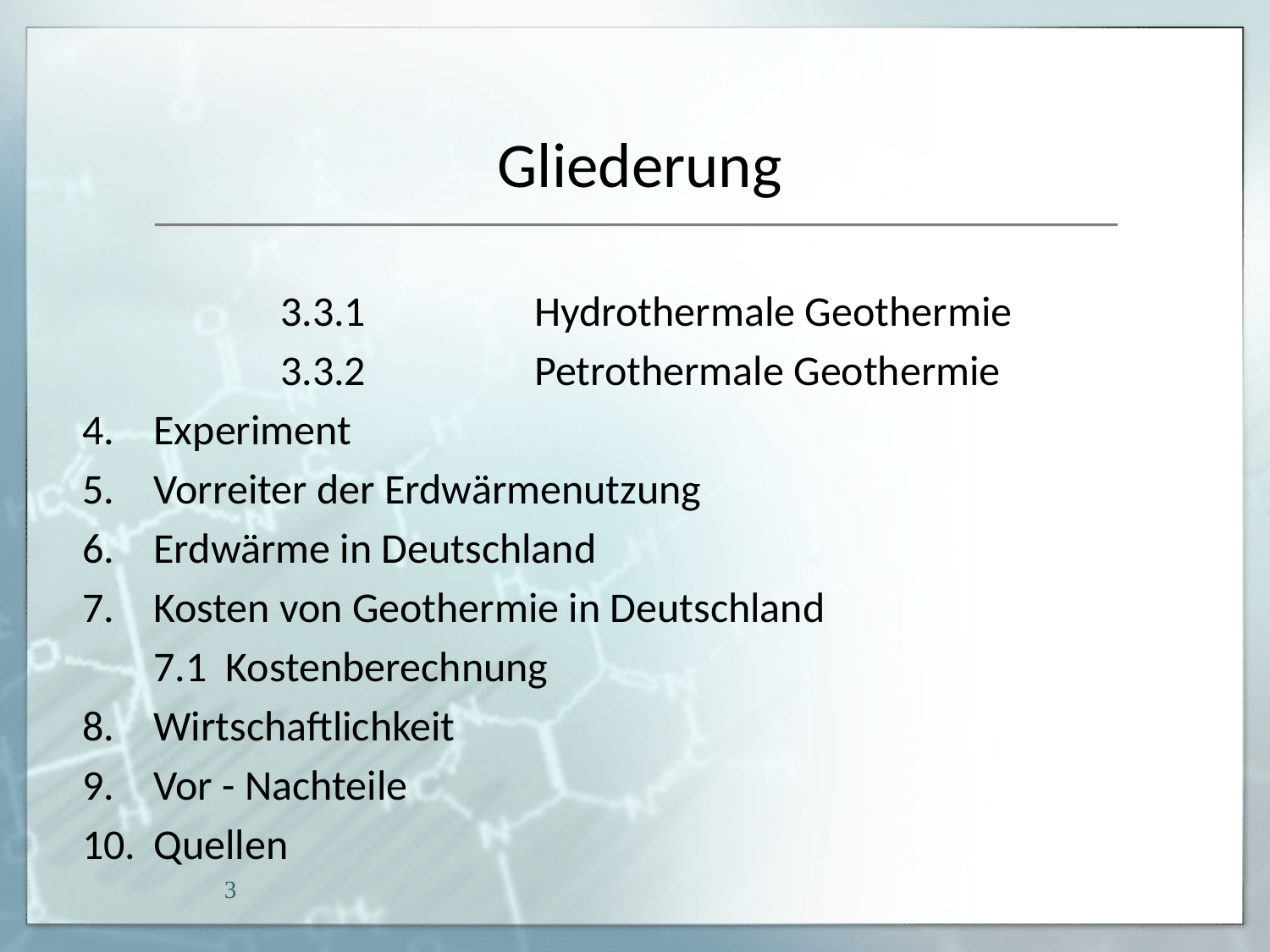

# Gliederung
		3.3.1		Hydrothermale Geothermie
		3.3.2		Petrothermale Geothermie
4.	Experiment
5.	Vorreiter der Erdwärmenutzung
6.	Erdwärme in Deutschland
7.	Kosten von Geothermie in Deutschland
	7.1  Kostenberechnung
8.	Wirtschaftlichkeit
9. 	Vor - Nachteile
10. 	Quellen
3